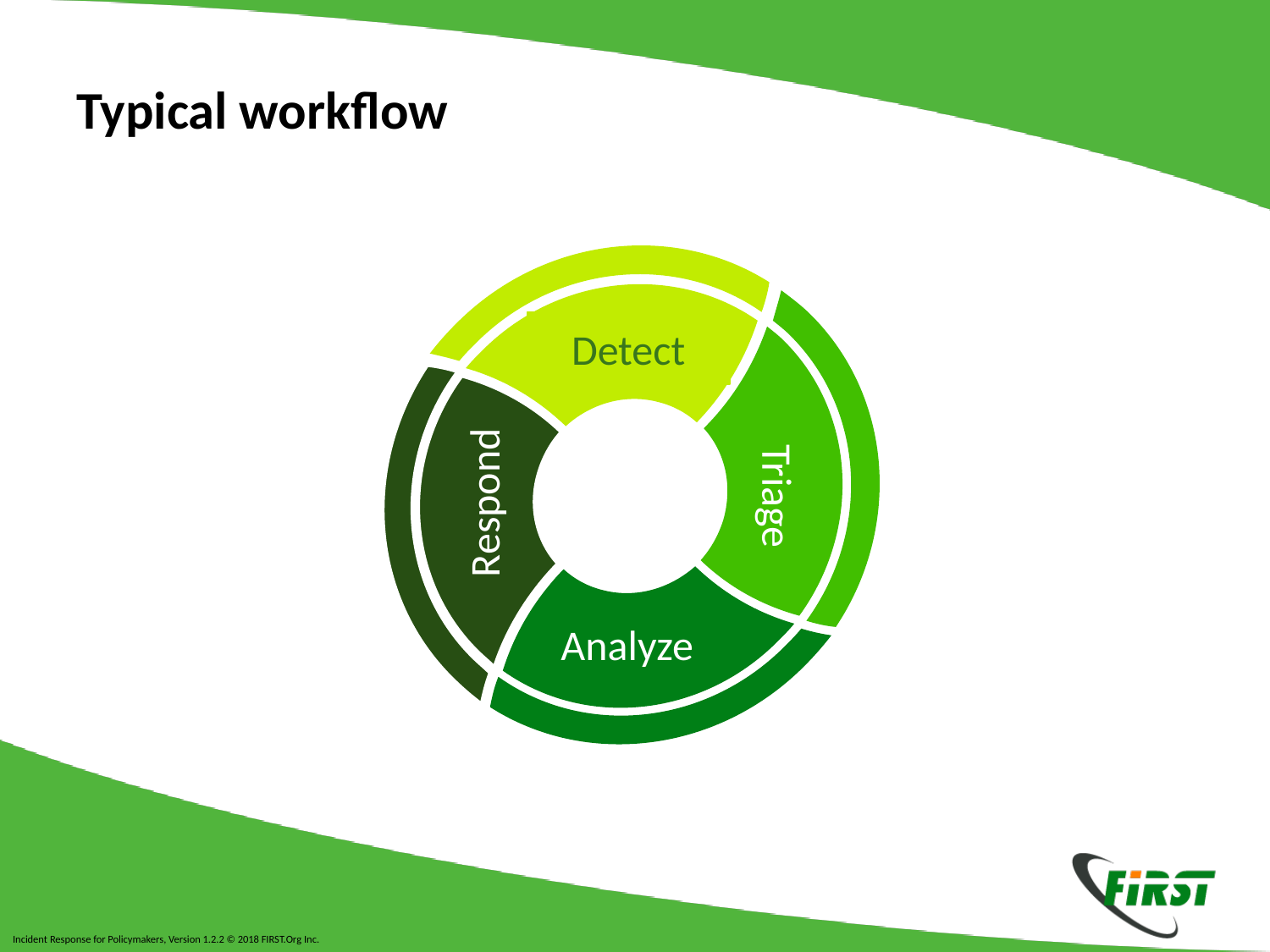

# Typical workflow

Detect

Triage

Respond

Analyze